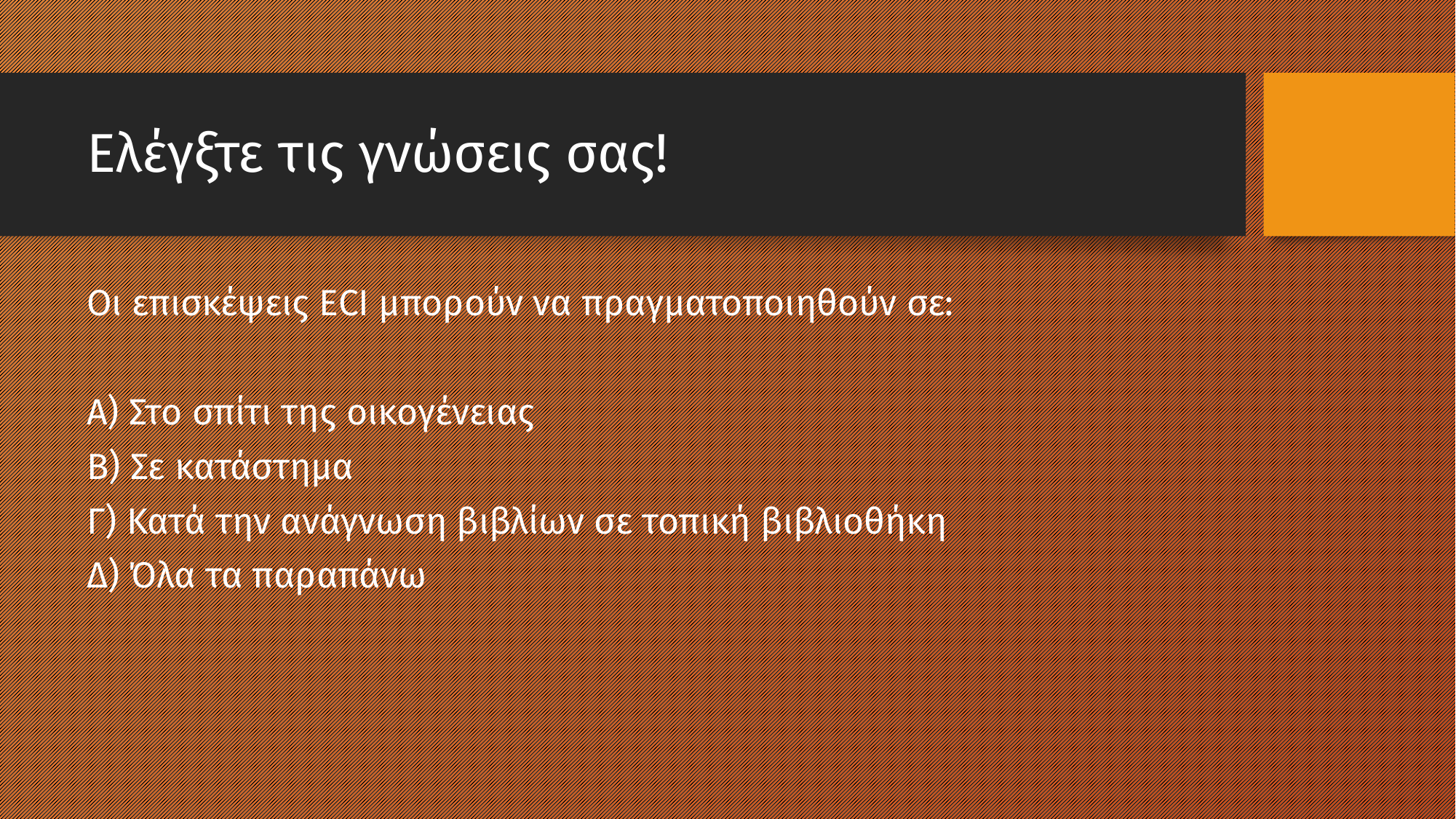

# Ελέγξτε τις γνώσεις σας!
Οι επισκέψεις ECI μπορούν να πραγματοποιηθούν σε:

Α) Στο σπίτι της οικογένειας
Β) Σε κατάστημα
Γ) Κατά την ανάγνωση βιβλίων σε τοπική βιβλιοθήκη
Δ) Όλα τα παραπάνω